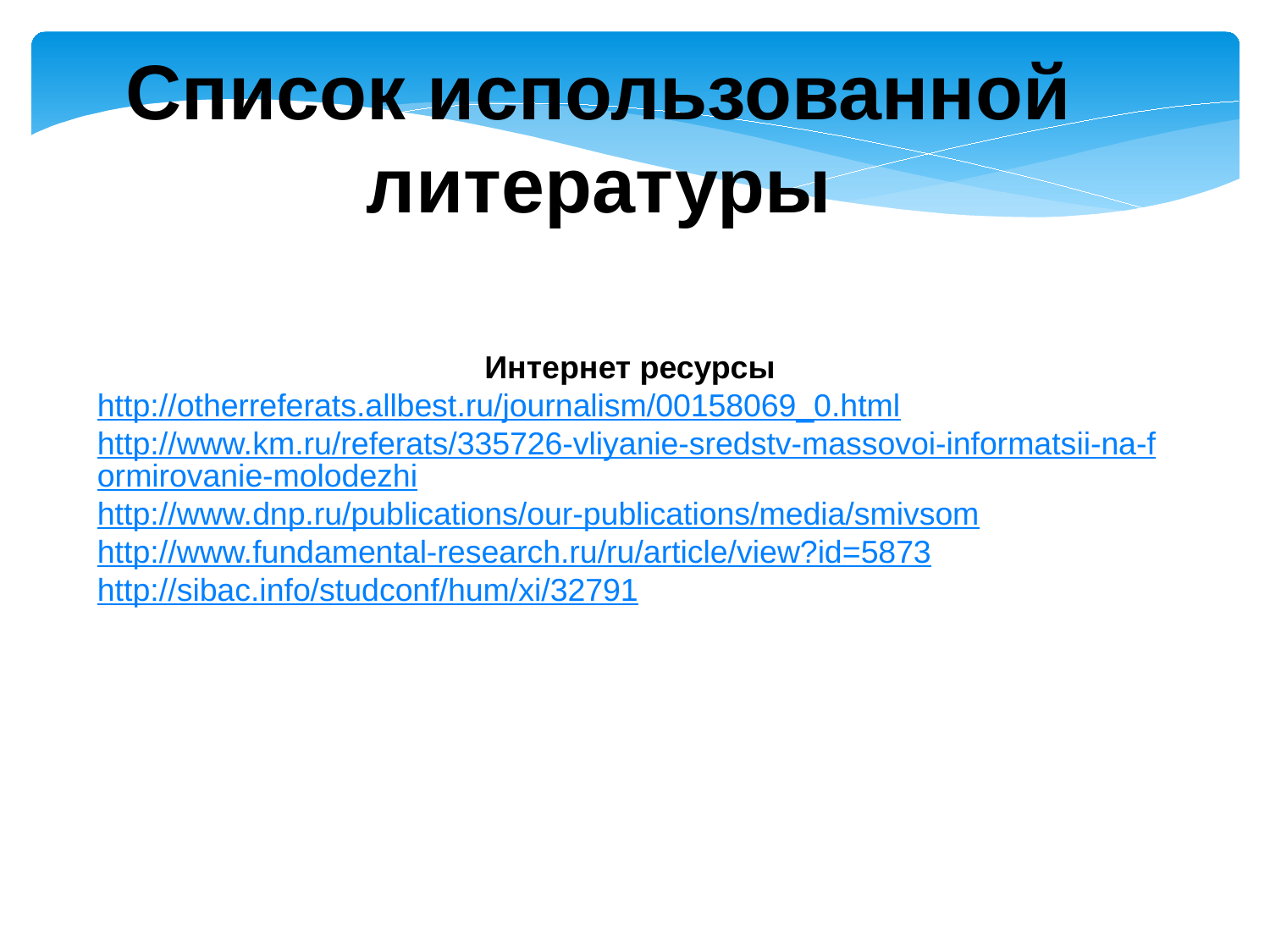

Список использованной литературы

Интернет ресурсы
http://otherreferats.allbest.ru/journalism/00158069_0.html
http://www.km.ru/referats/335726-vliyanie-sredstv-massovoi-informatsii-na-formirovanie-molodezhi
http://www.dnp.ru/publications/our-publications/media/smivsom
http://www.fundamental-research.ru/ru/article/view?id=5873
http://sibac.info/studconf/hum/xi/32791